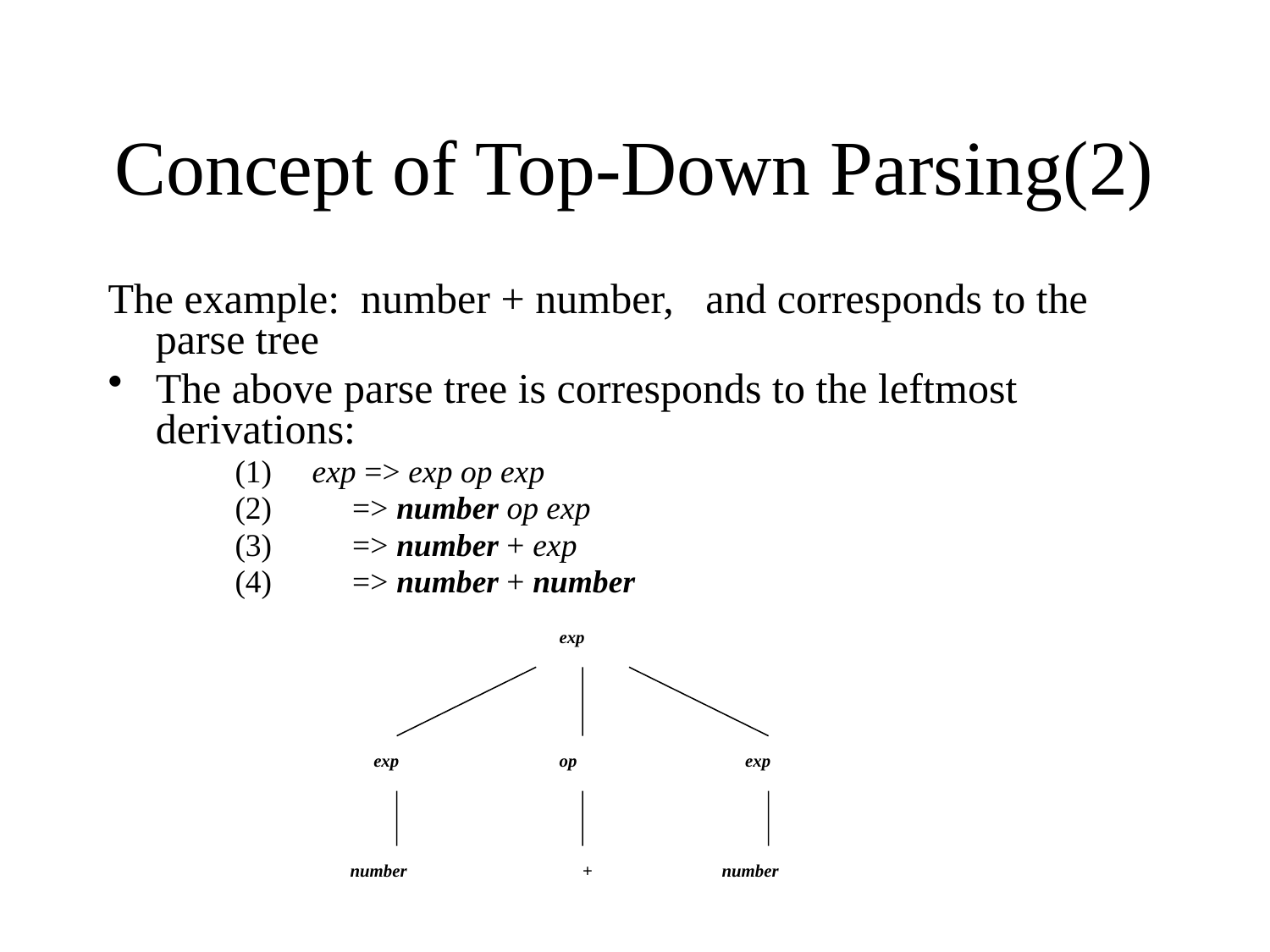

# Concept of Top-Down Parsing(2)
The example:  number + number,   and corresponds to the parse tree
The above parse tree is corresponds to the leftmost derivations:
(1)     exp => exp op exp
(2)          => number op exp
(3)          => number + exp
(4)          => number + number

exp

exp

op

exp

number

+

number